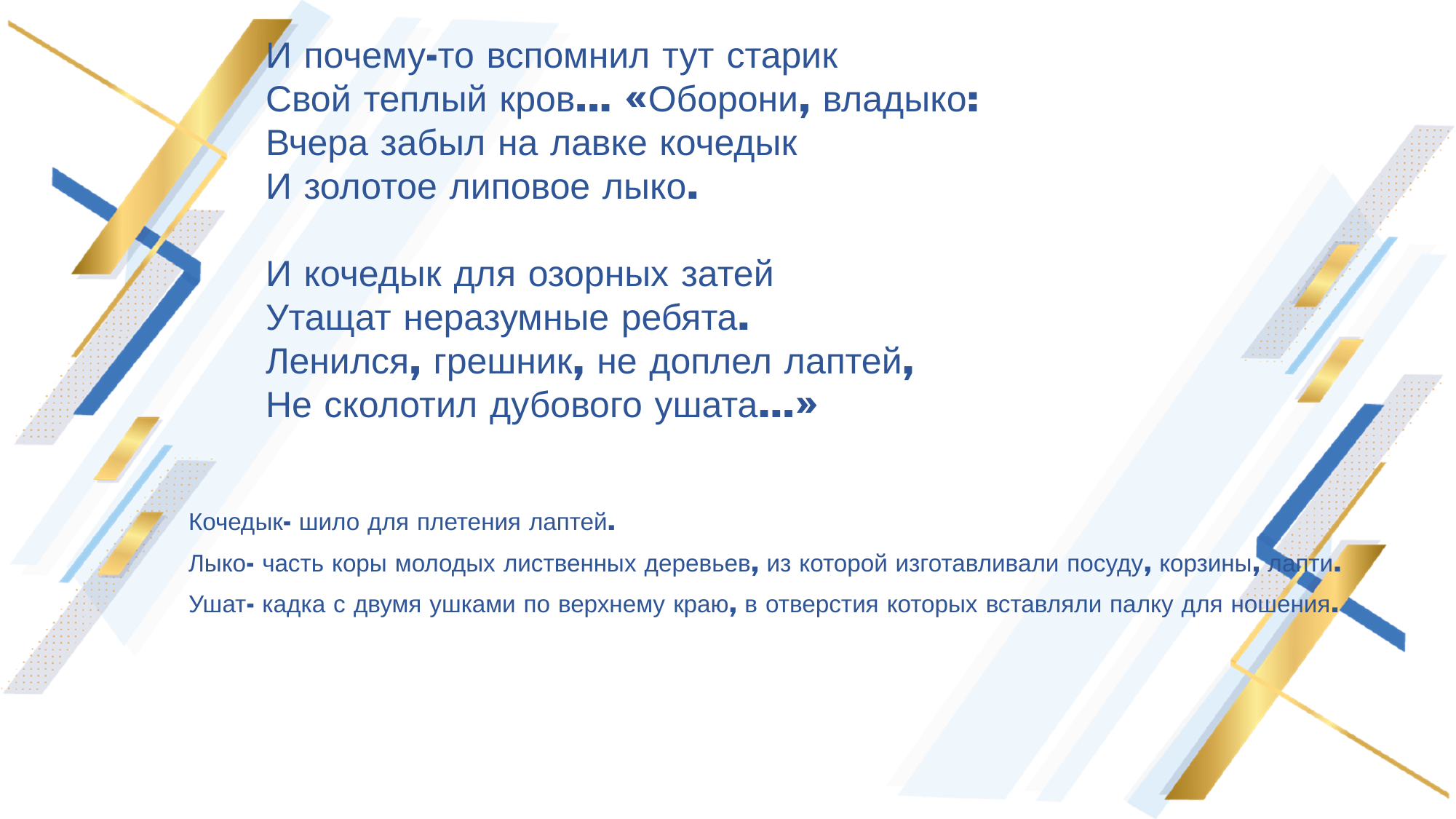

И почему-то вспомнил тут старик
Свой теплый кров... «Оборони, владыко:
Вчера забыл на лавке кочедык
И золотое липовое лыко.
И кочедык для озорных затей
Утащат неразумные ребята.
Ленился, грешник, не доплел лаптей,
Не сколотил дубового ушата...»
#
Кочедык- шило для плетения лаптей.
Лыко- часть коры молодых лиственных деревьев, из которой изготавливали посуду, корзины, лапти.
Ушат- кадка с двумя ушками по верхнему краю, в отверстия которых вставляли палку для ношения.